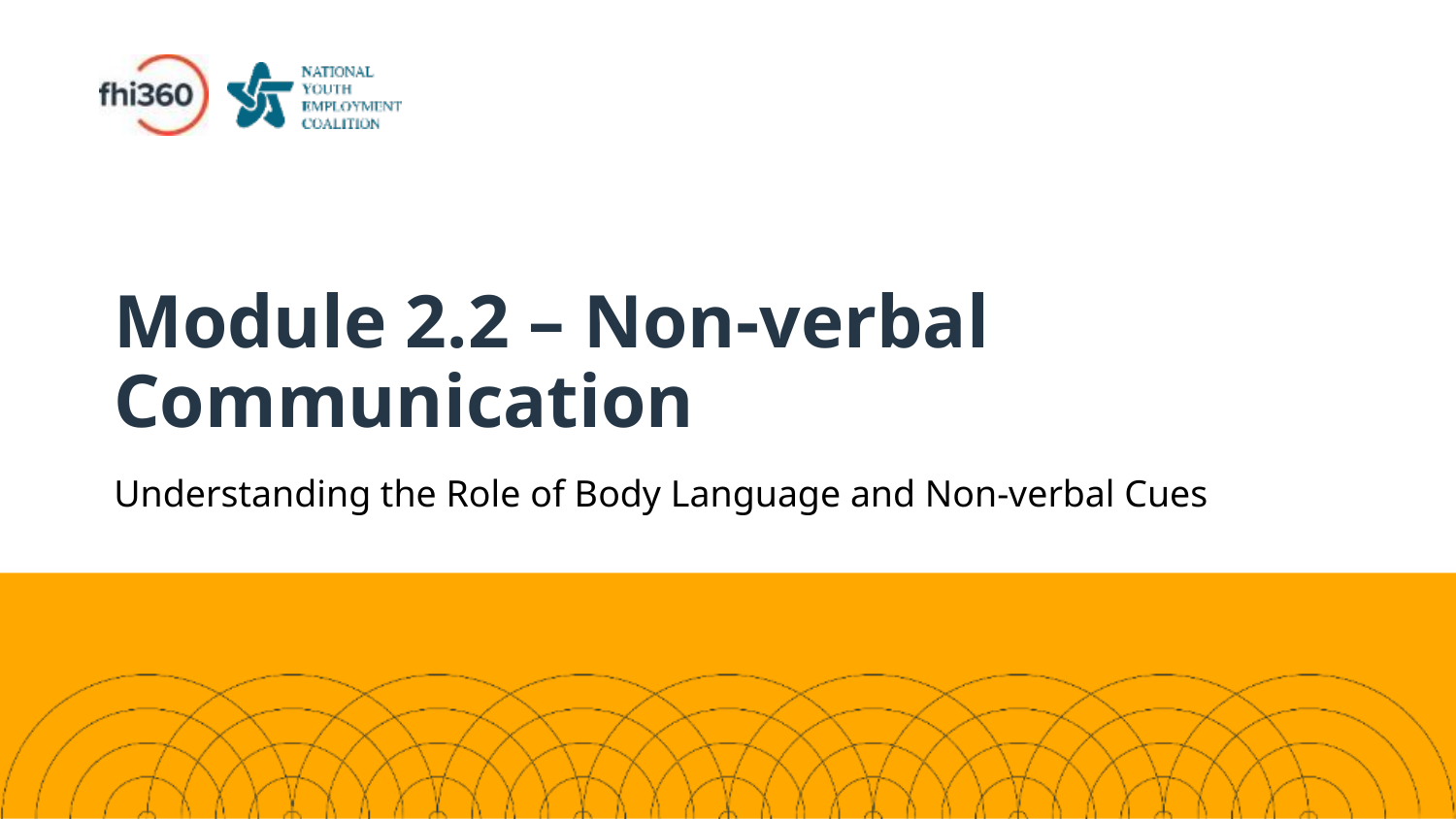

# Module 2.2 – Non-verbal Communication
Understanding the Role of Body Language and Non-verbal Cues